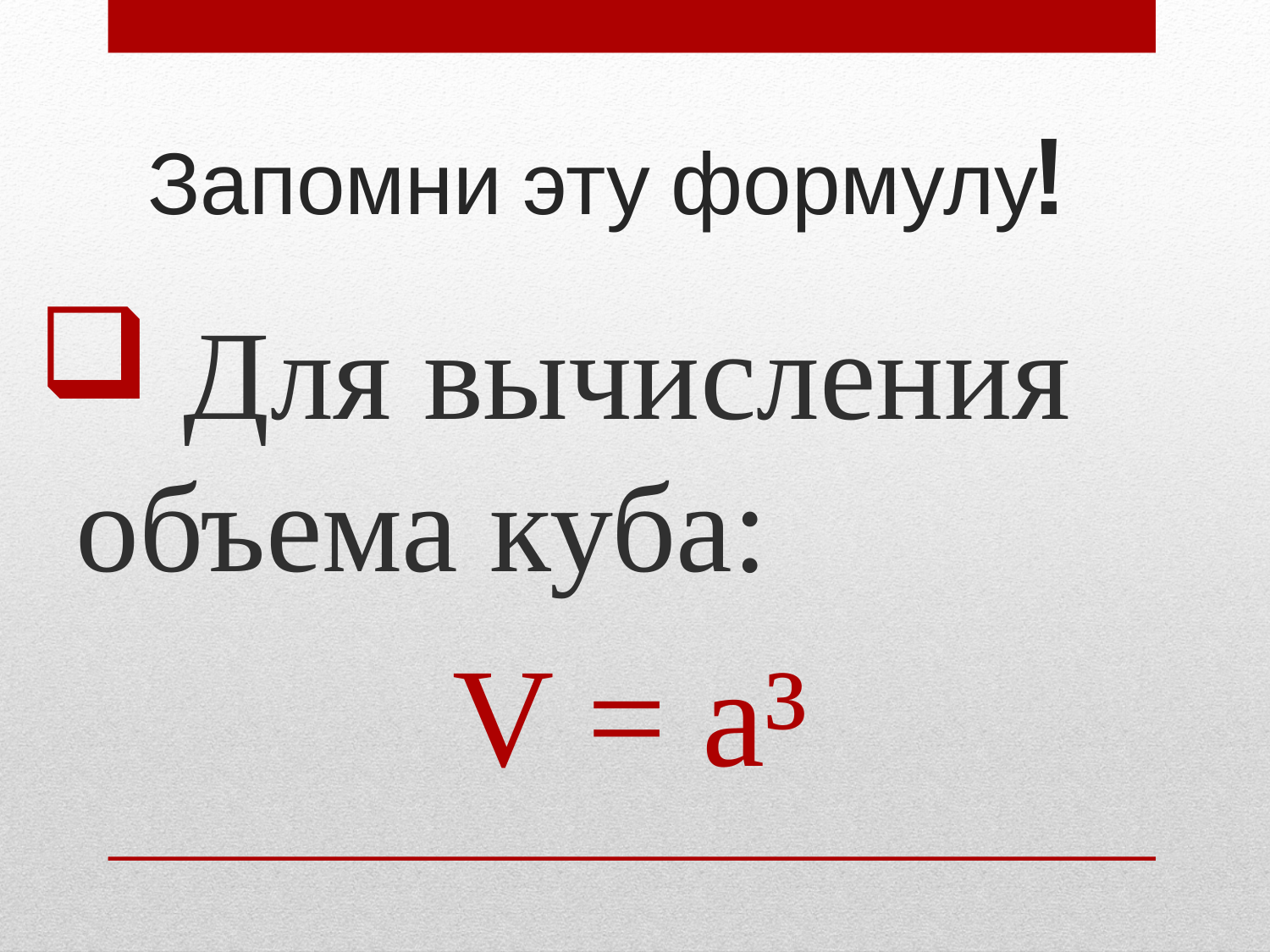

# Запомни эту формулу!
 Для вычисления объема куба:
V = a³